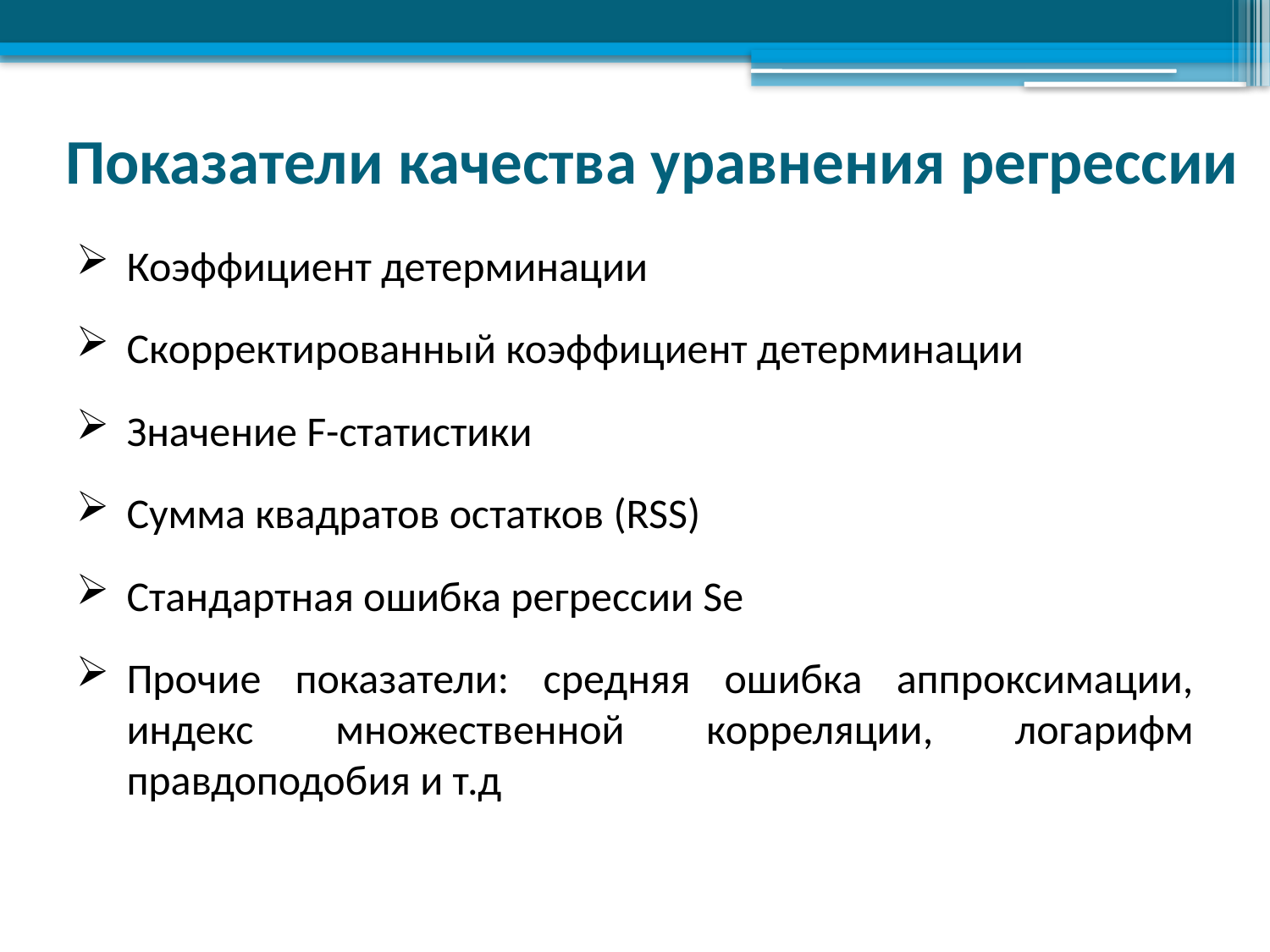

# Показатели качества уравнения регрессии
Коэффициент детерминации
Скорректированный коэффициент детерминации
Значение F-статистики
Сумма квадратов остатков (RSS)
Стандартная ошибка регрессии Se
Прочие показатели: средняя ошибка аппроксимации, индекс множественной корреляции, логарифм правдоподобия и т.д